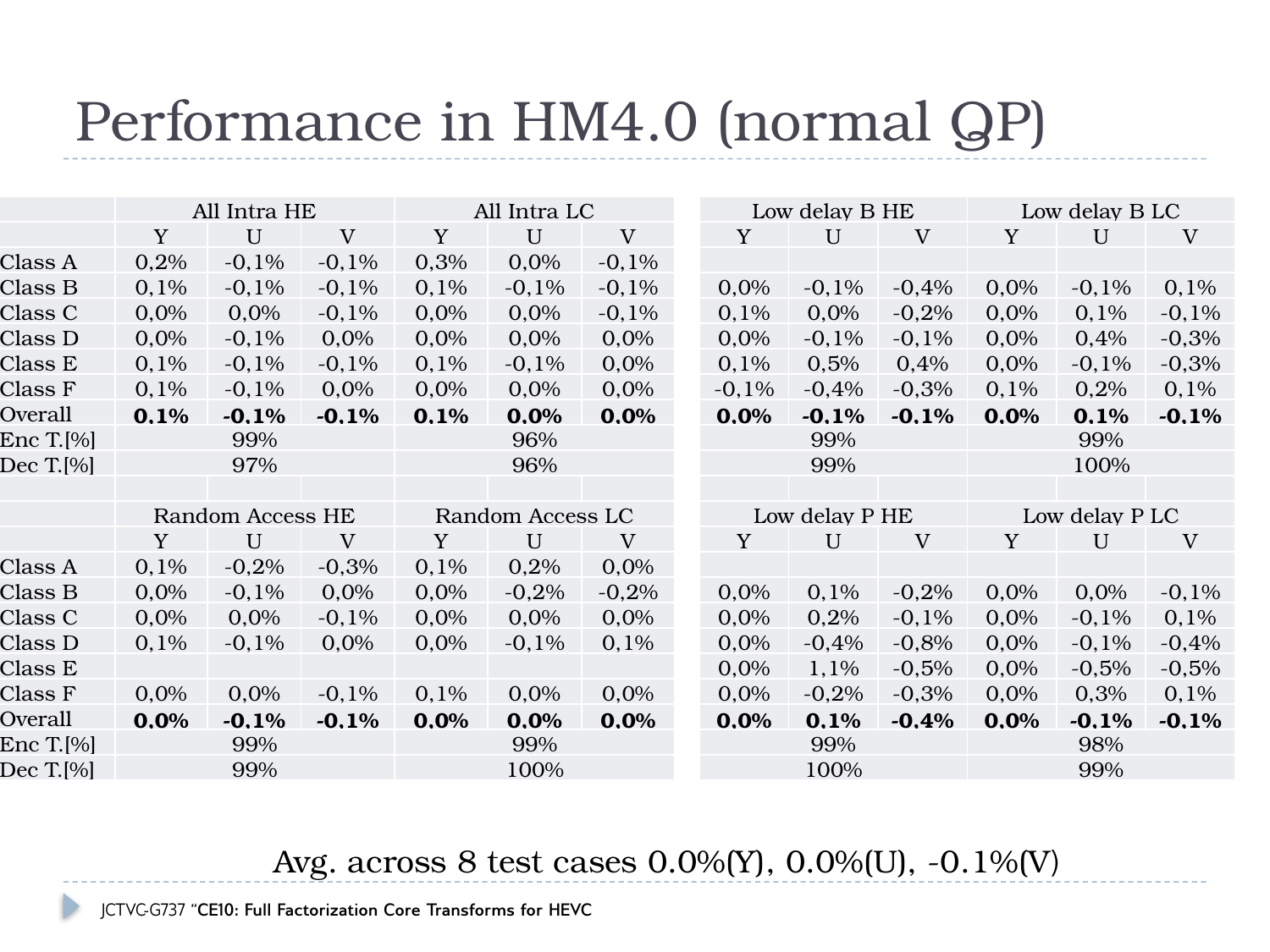

# Performance in HM4.0 (normal QP)
|  | All Intra HE |  |  | All Intra LC |  |  |
| --- | --- | --- | --- | --- | --- | --- |
|  | Y | U | V | Y | U | V |
| Class A | 0,2% | -0,1% | -0,1% | 0,3% | 0,0% | -0,1% |
| Class B | 0,1% | -0,1% | -0,1% | 0,1% | -0,1% | -0,1% |
| Class C | 0,0% | 0,0% | -0,1% | 0,0% | 0,0% | -0,1% |
| Class D | 0,0% | -0,1% | 0,0% | 0,0% | 0,0% | 0,0% |
| Class E | 0,1% | -0,1% | -0,1% | 0,1% | -0,1% | 0,0% |
| Class F | 0,1% | -0,1% | 0,0% | 0,0% | 0,0% | 0,0% |
| Overall | 0,1% | -0,1% | -0,1% | 0,1% | 0,0% | 0,0% |
| Enc T.[%] | 99% |  |  | 96% |  |  |
| Dec T.[%] | 97% |  |  | 96% |  |  |
|  |  |  |  |  |  |  |
|  | Random Access HE |  |  | Random Access LC |  |  |
|  | Y | U | V | Y | U | V |
| Class A | 0,1% | -0,2% | -0,3% | 0,1% | 0,2% | 0,0% |
| Class B | 0,0% | -0,1% | 0,0% | 0,0% | -0,2% | -0,2% |
| Class C | 0,0% | 0,0% | -0,1% | 0,0% | 0,0% | 0,0% |
| Class D | 0,1% | -0,1% | 0,0% | 0,0% | -0,1% | 0,1% |
| Class E |  |  |  |  |  |  |
| Class F | 0,0% | 0,0% | -0,1% | 0,1% | 0,0% | 0,0% |
| Overall | 0,0% | -0,1% | -0,1% | 0,0% | 0,0% | 0,0% |
| Enc T.[%] | 99% |  |  | 99% |  |  |
| Dec T.[%] | 99% |  |  | 100% |  |  |
| Low delay B HE |  |  | Low delay B LC |  |  |
| --- | --- | --- | --- | --- | --- |
| Y | U | V | Y | U | V |
|  |  |  |  |  |  |
| 0,0% | -0,1% | -0,4% | 0,0% | -0,1% | 0,1% |
| 0,1% | 0,0% | -0,2% | 0,0% | 0,1% | -0,1% |
| 0,0% | -0,1% | -0,1% | 0,0% | 0,4% | -0,3% |
| 0,1% | 0,5% | 0,4% | 0,0% | -0,1% | -0,3% |
| -0,1% | -0,4% | -0,3% | 0,1% | 0,2% | 0,1% |
| 0,0% | -0,1% | -0,1% | 0,0% | 0,1% | -0,1% |
| 99% |  |  | 99% |  |  |
| 99% |  |  | 100% |  |  |
|  |  |  |  |  |  |
| Low delay P HE |  |  | Low delay P LC |  |  |
| Y | U | V | Y | U | V |
|  |  |  |  |  |  |
| 0,0% | 0,1% | -0,2% | 0,0% | 0,0% | -0,1% |
| 0,0% | 0,2% | -0,1% | 0,0% | -0,1% | 0,1% |
| 0,0% | -0,4% | -0,8% | 0,0% | -0,1% | -0,4% |
| 0,0% | 1,1% | -0,5% | 0,0% | -0,5% | -0,5% |
| 0,0% | -0,2% | -0,3% | 0,0% | 0,3% | 0,1% |
| 0,0% | 0,1% | -0,4% | 0,0% | -0,1% | -0,1% |
| 99% |  |  | 98% |  |  |
| 100% |  |  | 99% |  |  |
Avg. across 8 test cases 0.0%(Y), 0.0%(U), -0.1%(V)
JCTVC-G737 “CE10: Full Factorization Core Transforms for HEVC